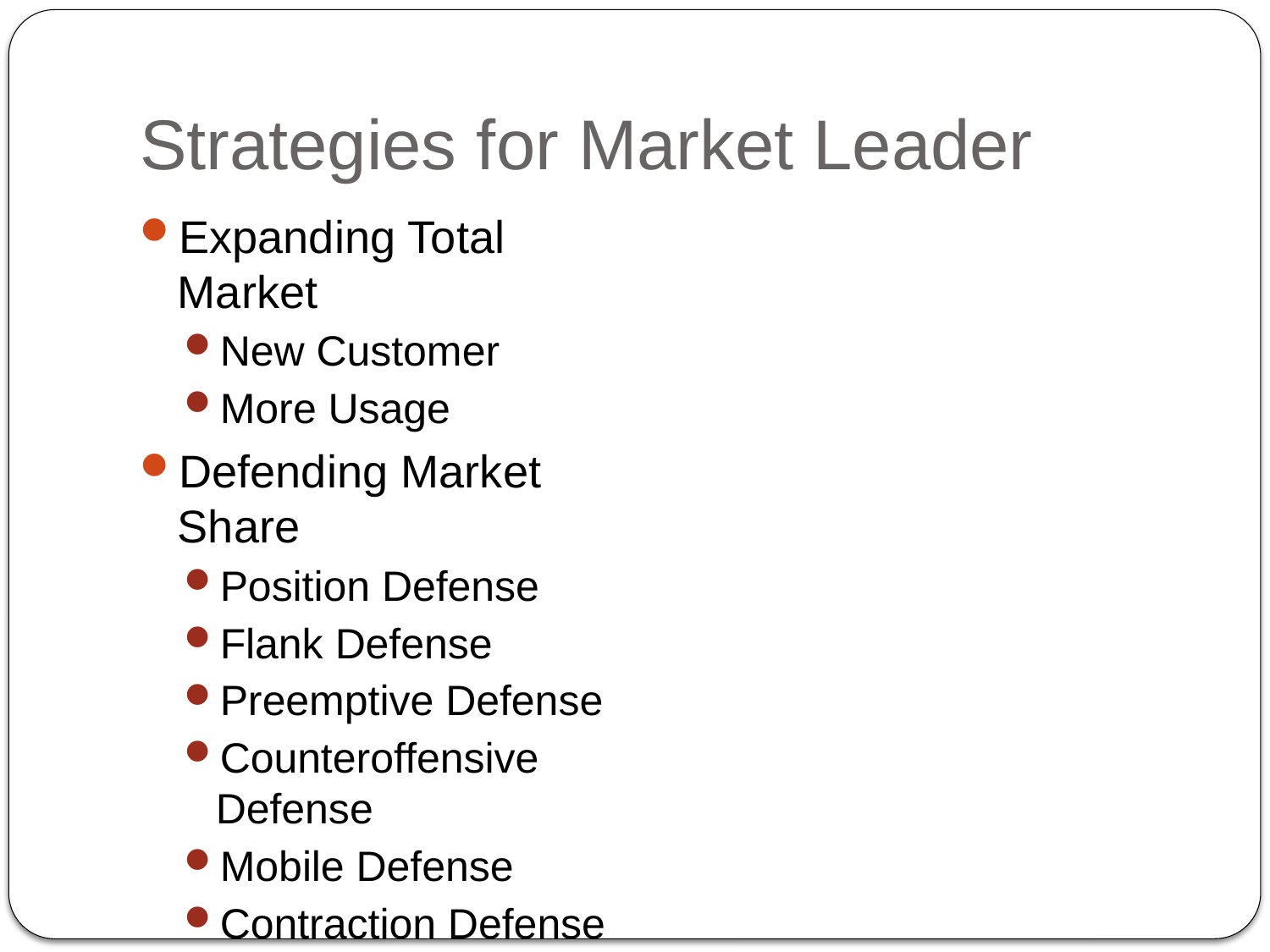

# Strategies for Market Leader
Expanding Total Market
New Customer
More Usage
Defending Market Share
Position Defense
Flank Defense
Preemptive Defense
Counteroffensive Defense
Mobile Defense
Contraction Defense
Expanding Market Share